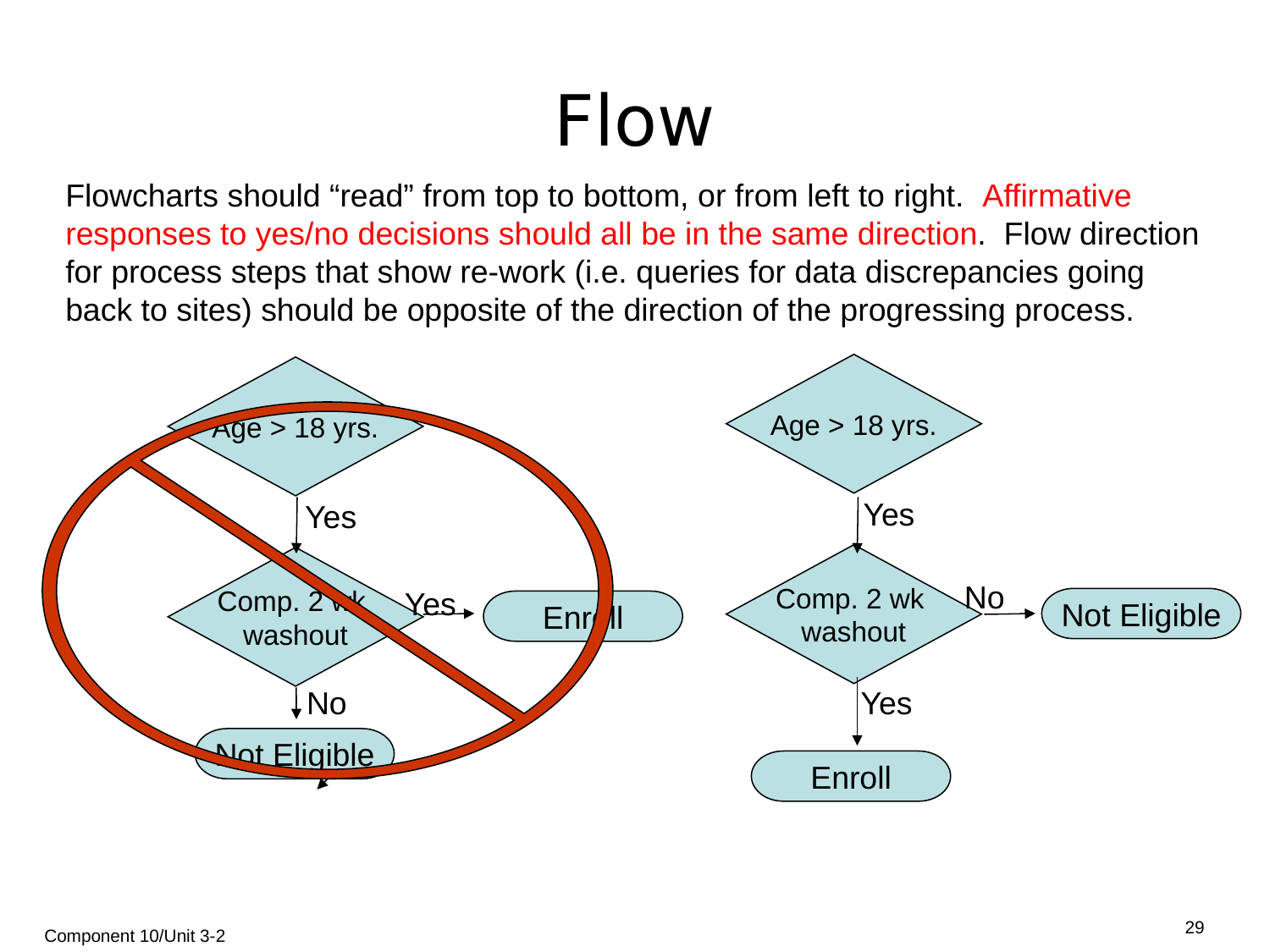

# Flow
Flowcharts should “read” from top to bottom, or from left to right.  Affirmative responses to yes/no decisions should all be in the same direction.  Flow direction for process steps that show re-work (i.e. queries for data discrepancies going back to sites) should be opposite of the direction of the progressing process.
Age > 18 yrs.
Yes
Comp. 2 wk
washout
No
Not Eligible
Yes
Enroll
Age > 18 yrs.

Yes
Comp. 2 wk
washout
Yes
Enroll
No

Not Eligible
29